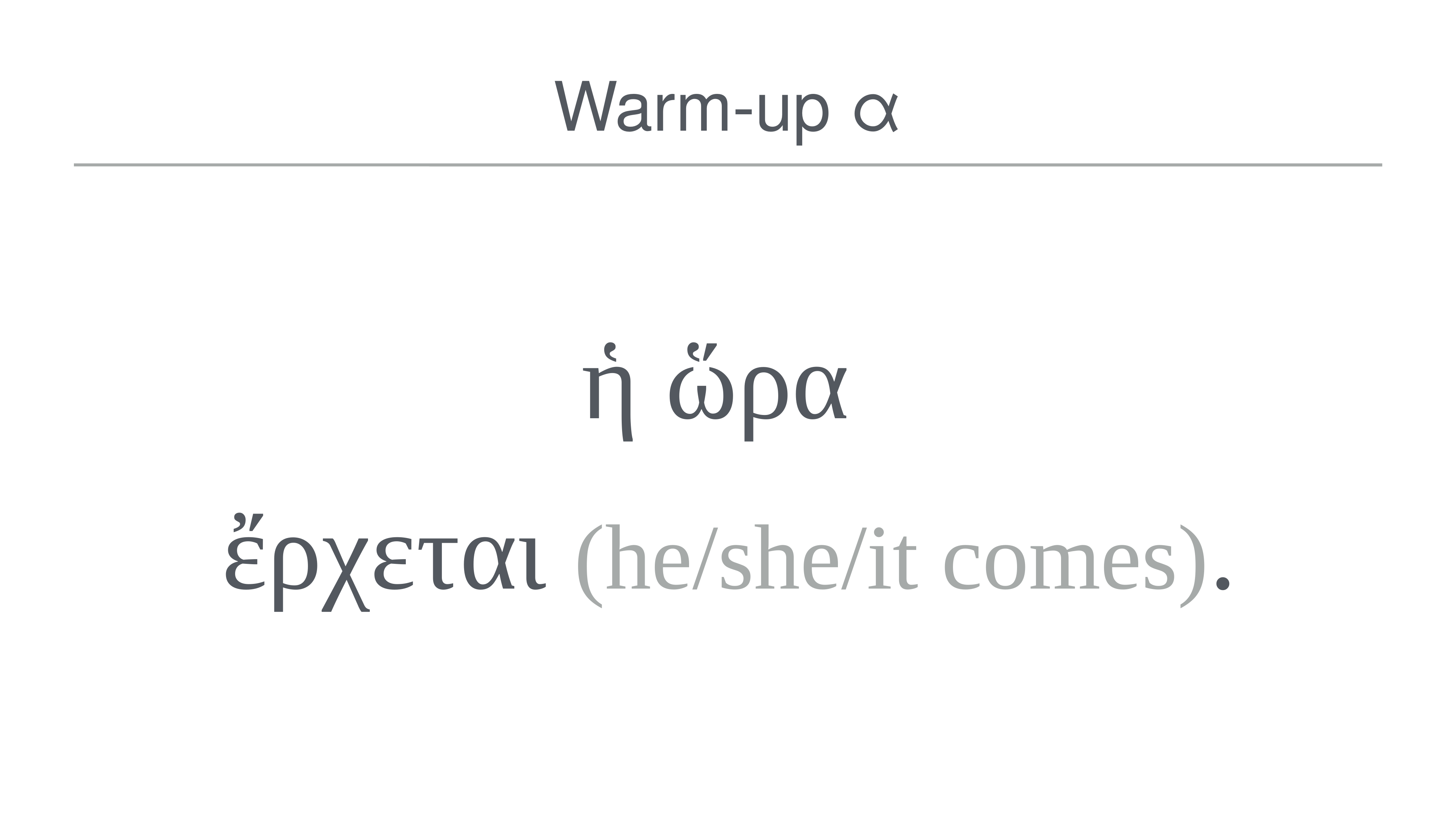

# Warm-up α
ἡ ὥρα
ἔρχεται (he/she/it comes).